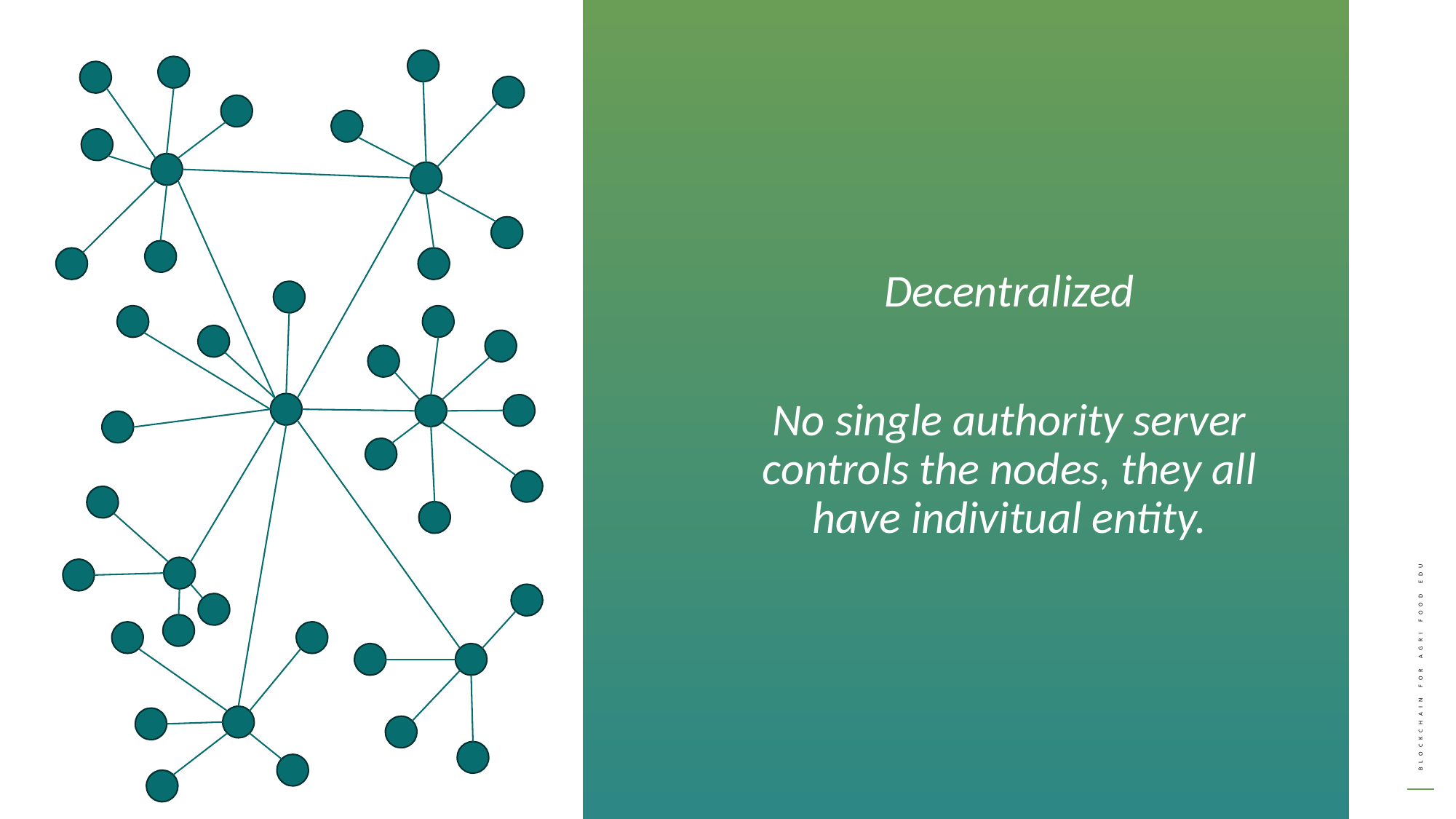

Decentralized

No single authority server controls the nodes, they all have indivitual entity.